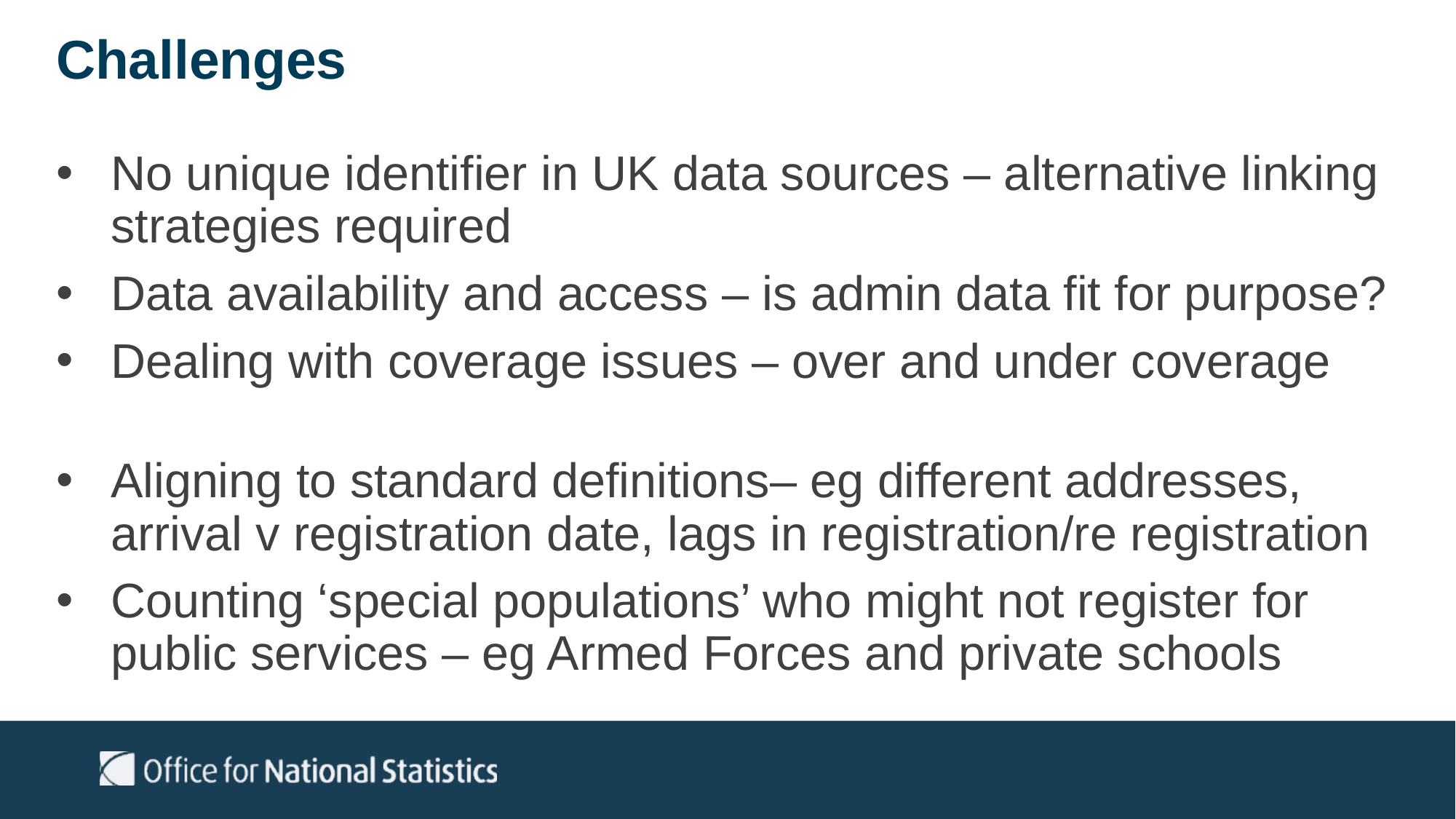

# Challenges
No unique identifier in UK data sources – alternative linking strategies required
Data availability and access – is admin data fit for purpose?
Dealing with coverage issues – over and under coverage
Aligning to standard definitions– eg different addresses, arrival v registration date, lags in registration/re registration
Counting ‘special populations’ who might not register for public services – eg Armed Forces and private schools